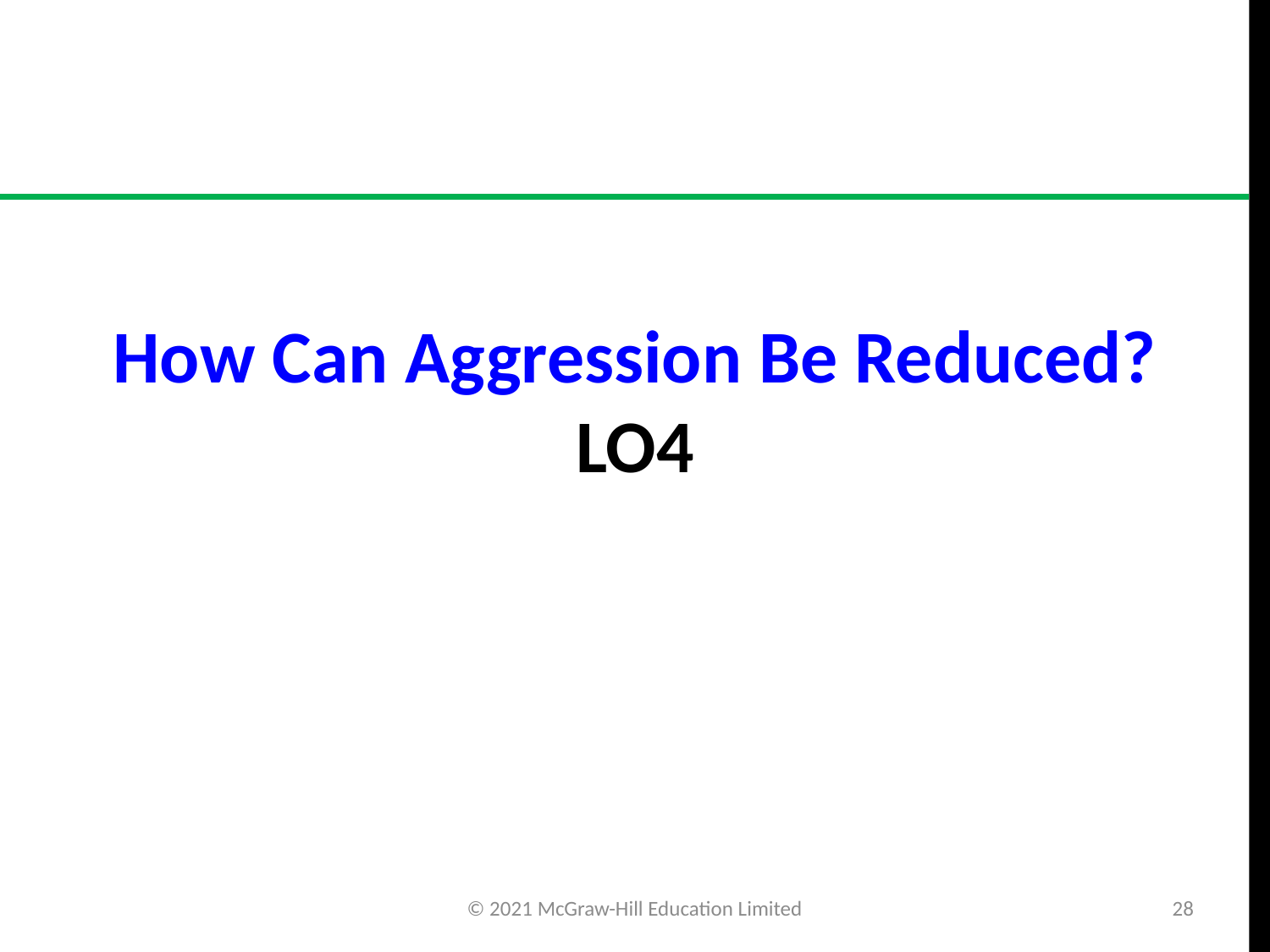

# How Can Aggression Be Reduced? LO4
© 2021 McGraw-Hill Education Limited
28